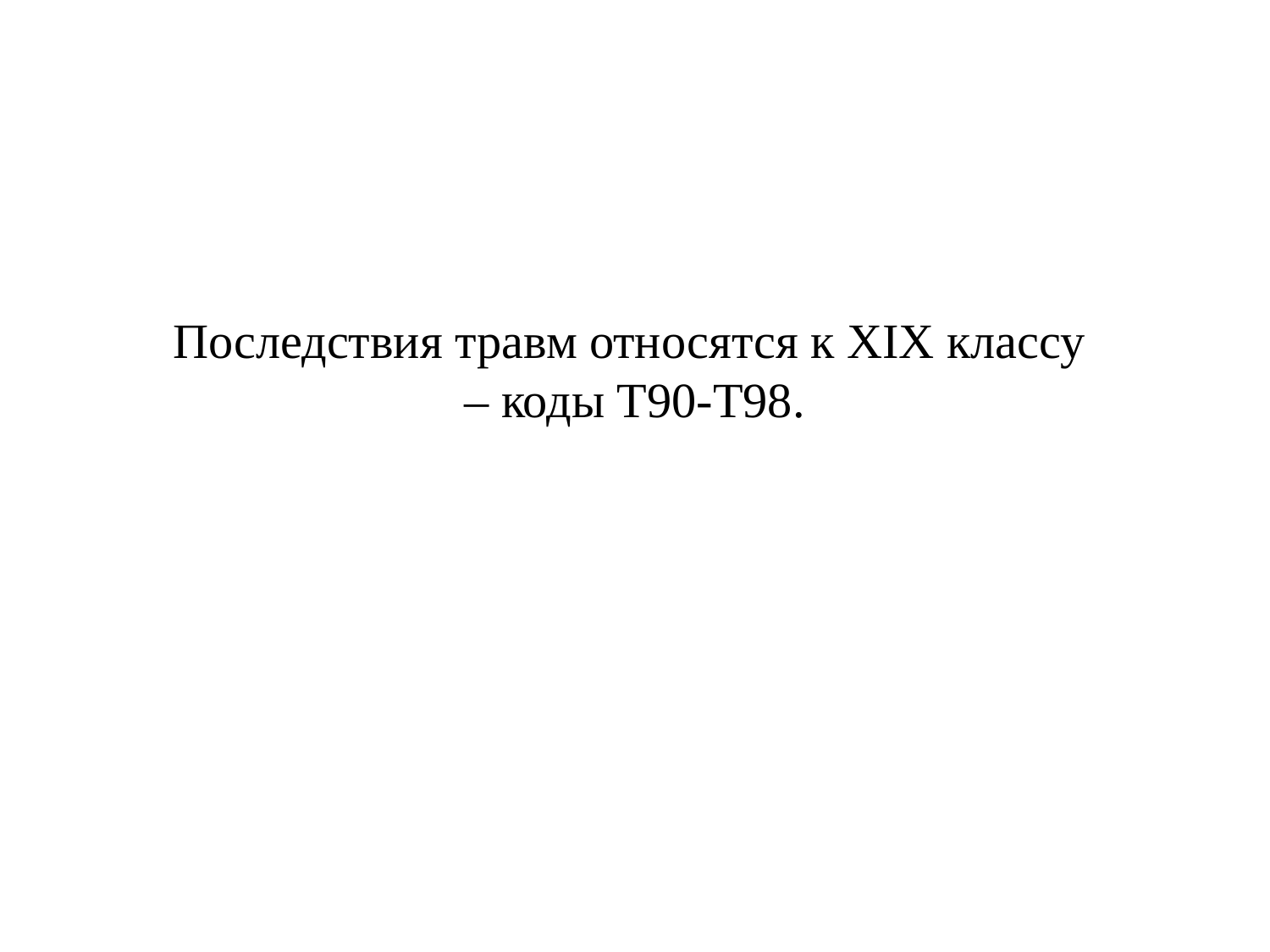

# Последствия травм относятся к XIX классу – коды Т90-Т98.